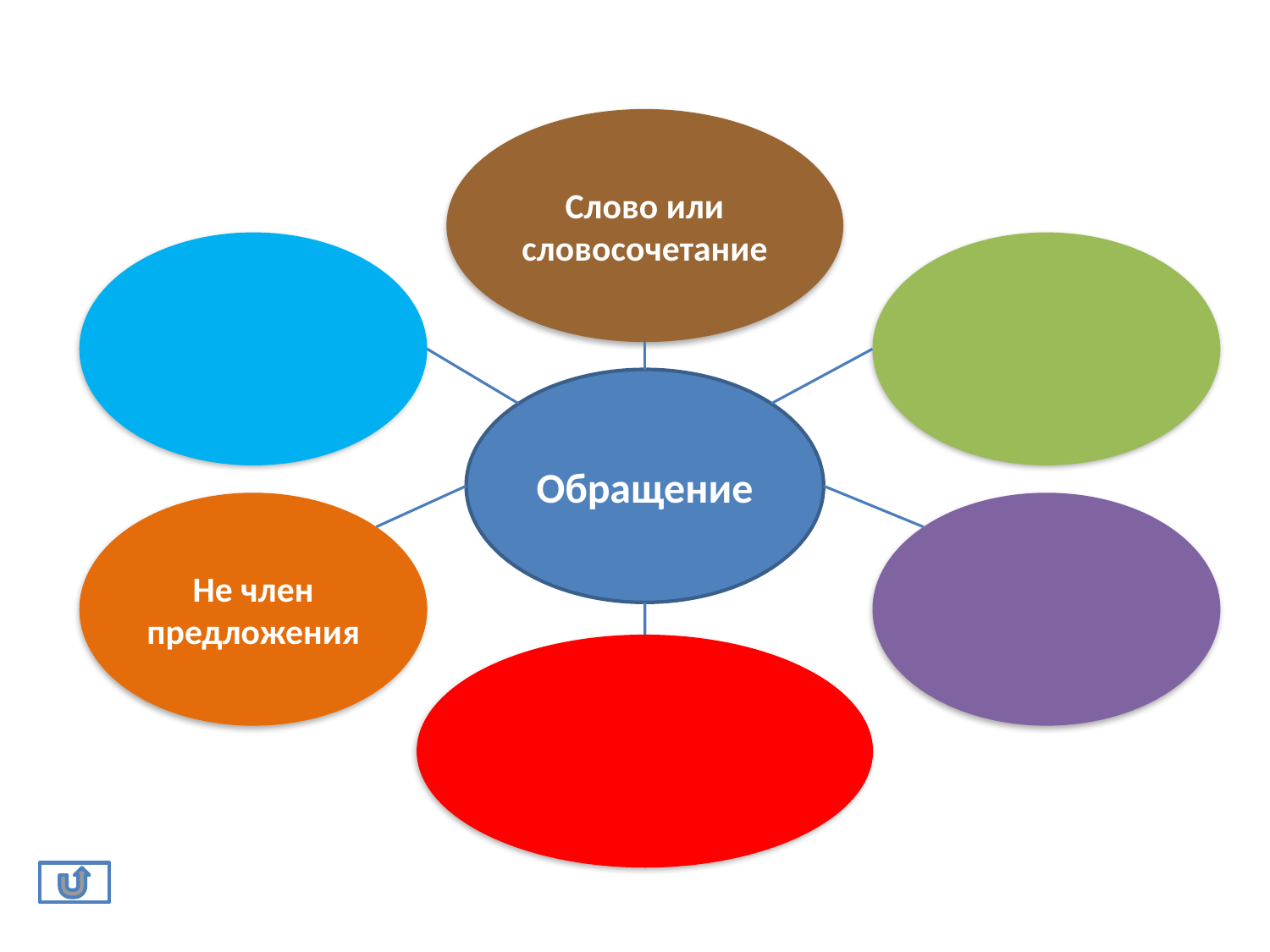

Слово или словосочетание

Обращение
Не член предложения